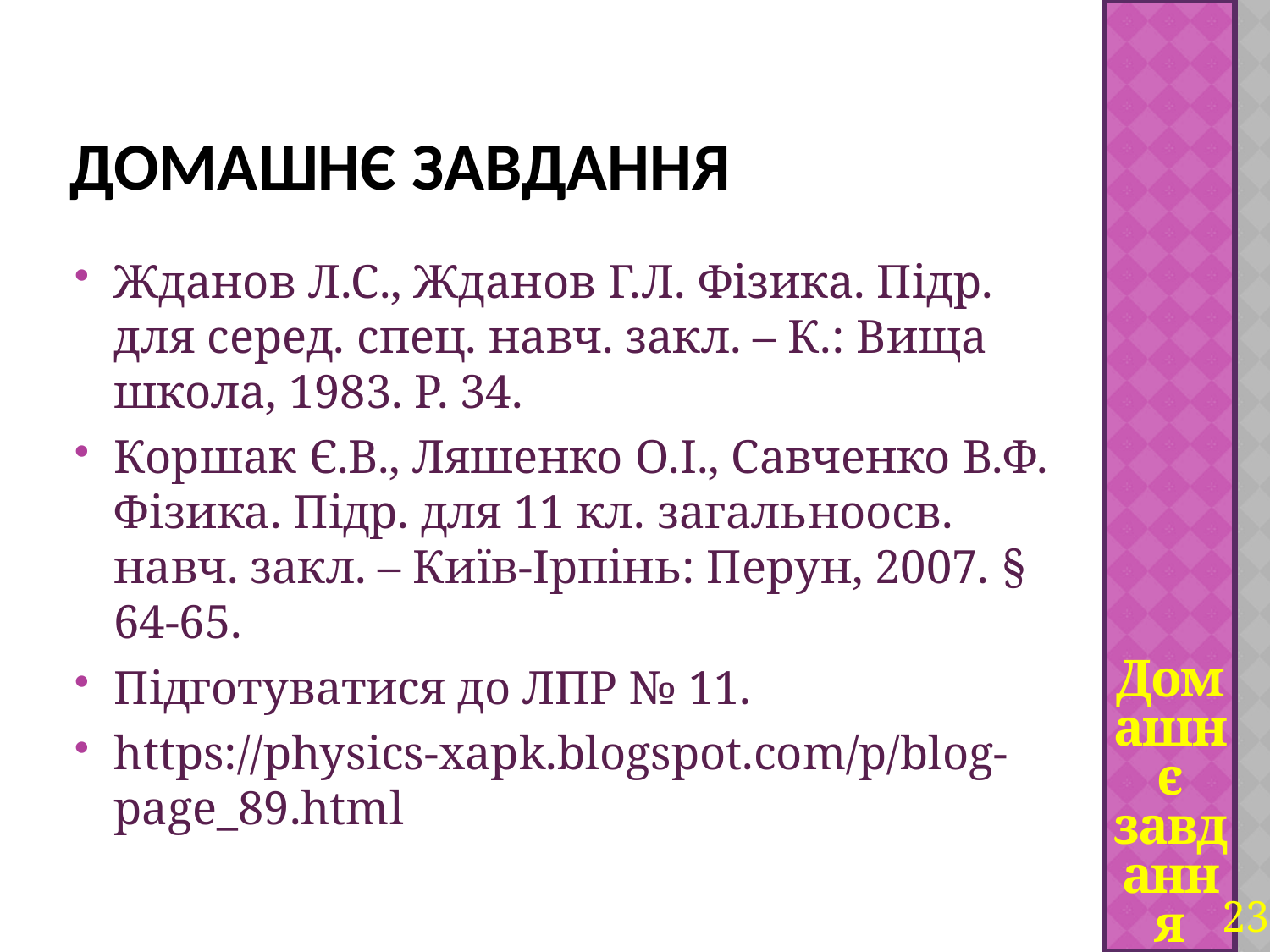

Домашнє завдання
# Домашнє завдання
Жданов Л.С., Жданов Г.Л. Фізика. Підр. для серед. спец. навч. закл. – К.: Вища школа, 1983. Р. 34.
Коршак Є.В., Ляшенко О.І., Савченко В.Ф. Фізика. Підр. для 11 кл. загальноосв. навч. закл. – Київ-Ірпінь: Перун, 2007. § 64-65.
Підготуватися до ЛПР № 11.
https://physics-xapk.blogspot.com/p/blog-page_89.html
23